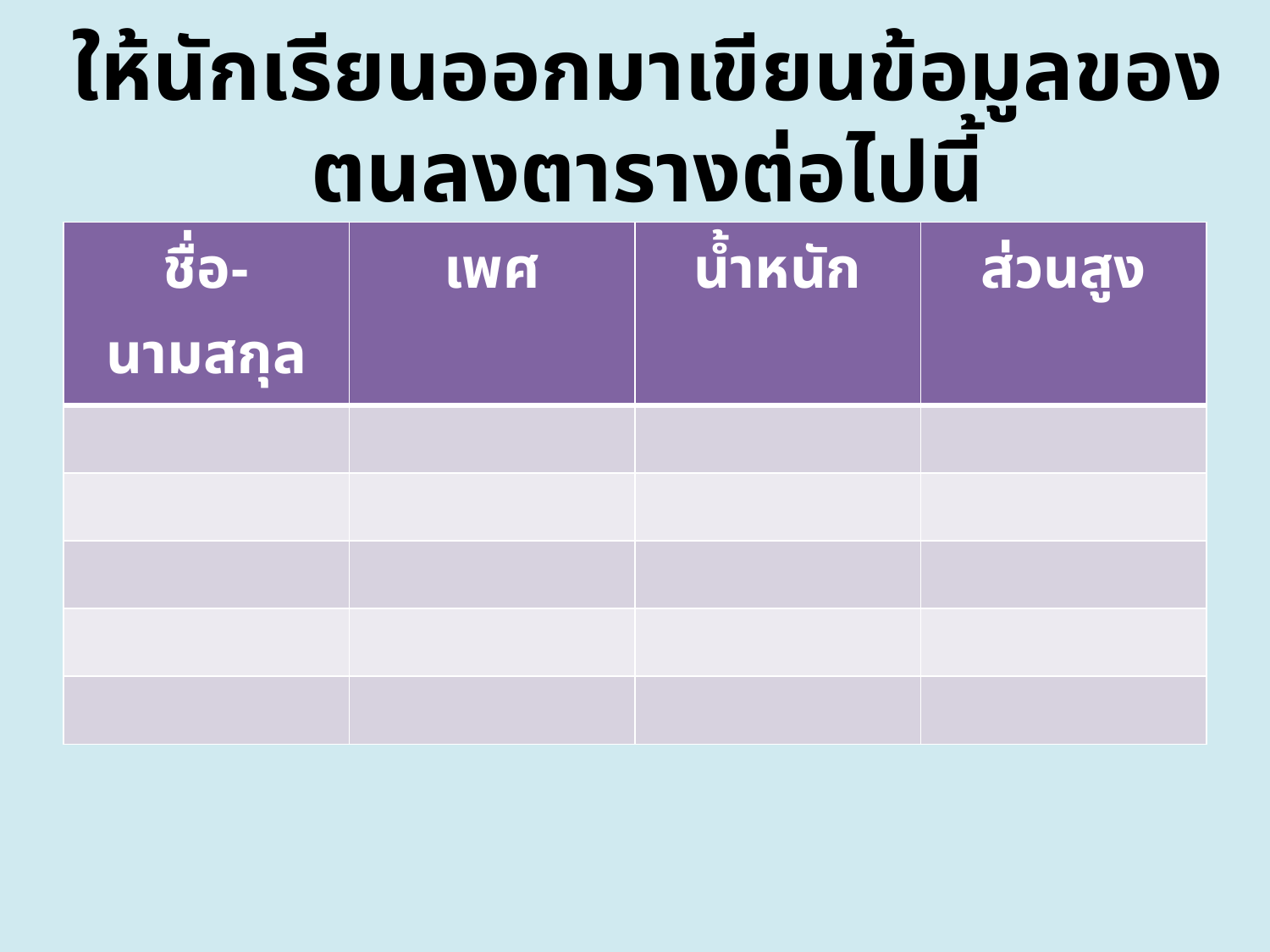

# ให้นักเรียนออกมาเขียนข้อมูลของตนลงตารางต่อไปนี้
| ชื่อ-นามสกุล | เพศ | น้ำหนัก | ส่วนสูง |
| --- | --- | --- | --- |
|  |  |  |  |
|  |  |  |  |
|  |  |  |  |
|  |  |  |  |
|  |  |  |  |